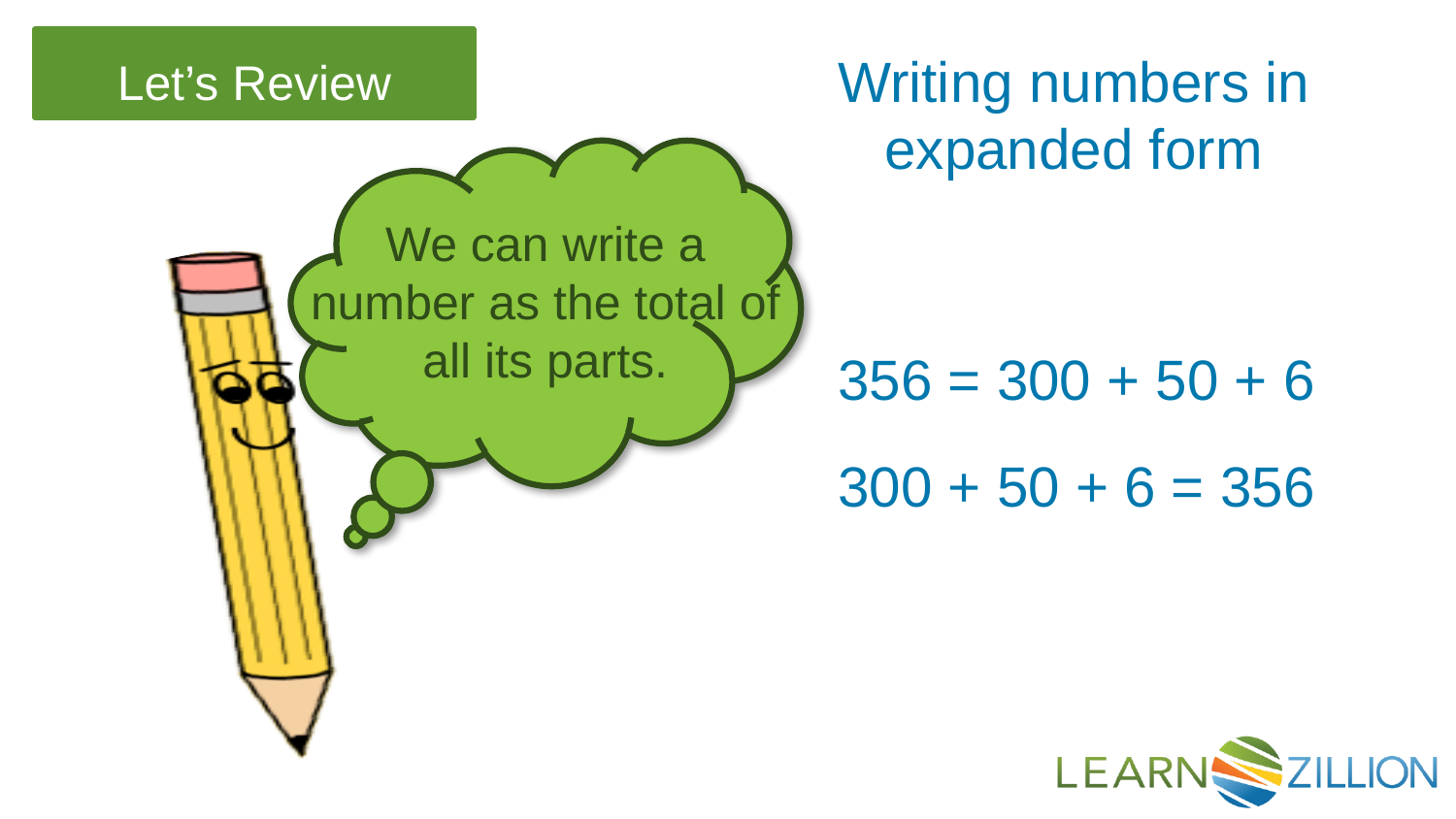

Writing numbers in expanded form

We can write a number as the total of all its parts.

356 = 300 + 50 + 6
300 + 50 + 6 = 356